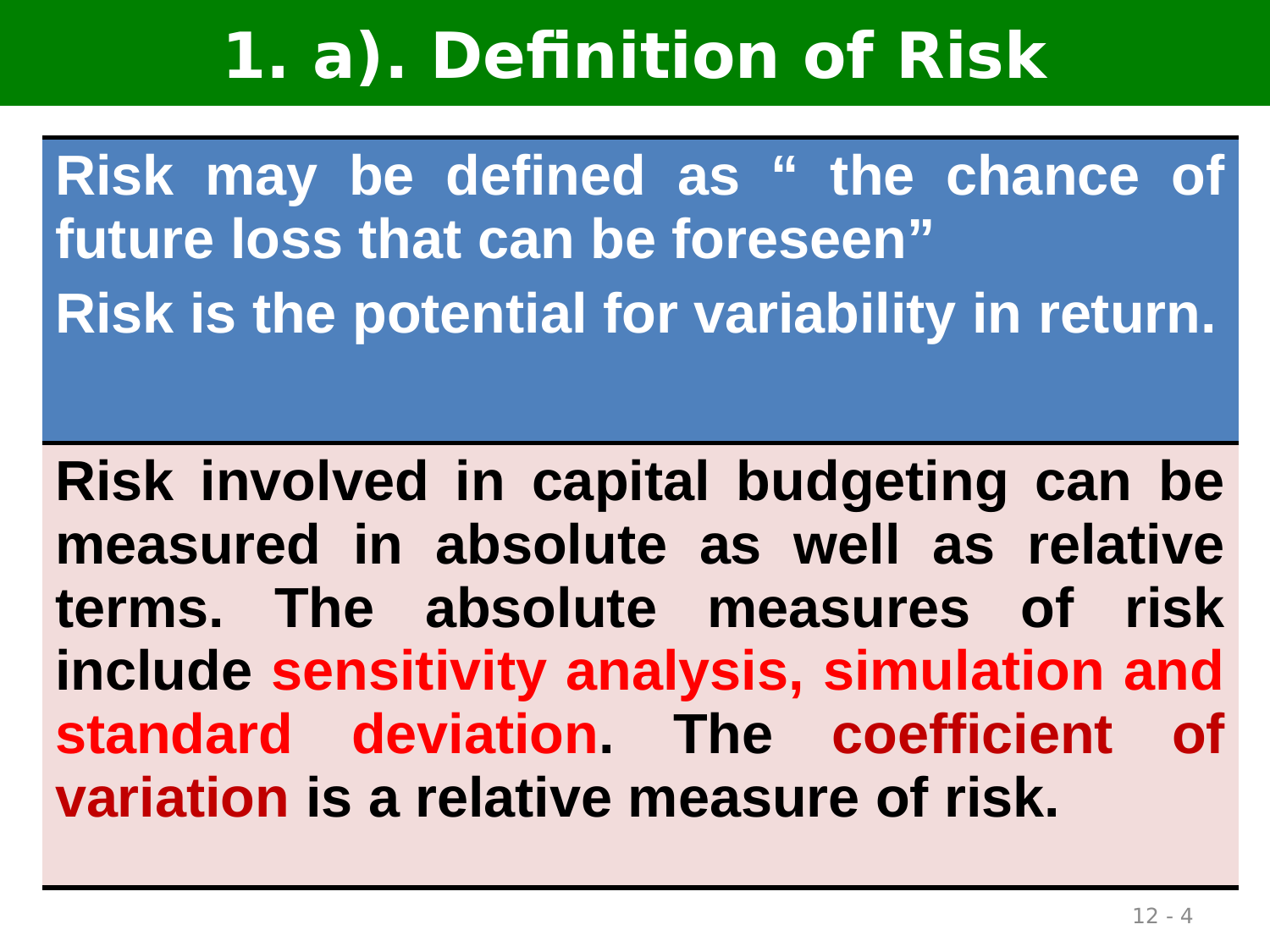

# 1. a). Definition of Risk
| Risk may be defined as “ the chance of future loss that can be foreseen” Risk is the potential for variability in return. |
| --- |
| Risk involved in capital budgeting can be measured in absolute as well as relative terms. The absolute measures of risk include sensitivity analysis, simulation and standard deviation. The coefficient of variation is a relative measure of risk. |
12 - 4